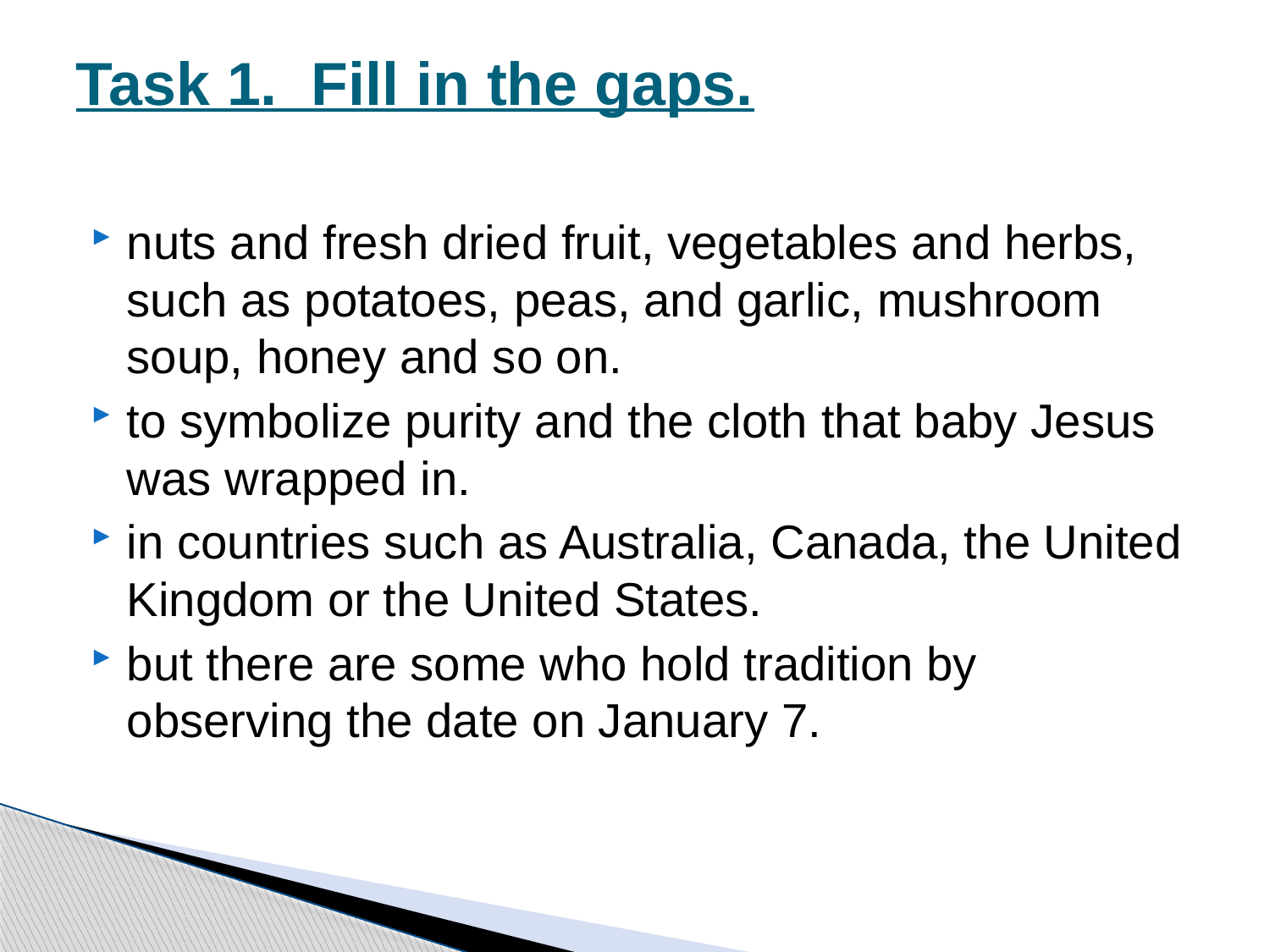

# Task 1.  Fill in the gaps.
nuts and fresh dried fruit, vegetables and herbs, such as potatoes, peas, and garlic, mushroom soup, honey and so on.
to symbolize purity and the cloth that baby Jesus was wrapped in.
in countries such as Australia, Canada, the United Kingdom or the United States.
but there are some who hold tradition by observing the date on January 7.